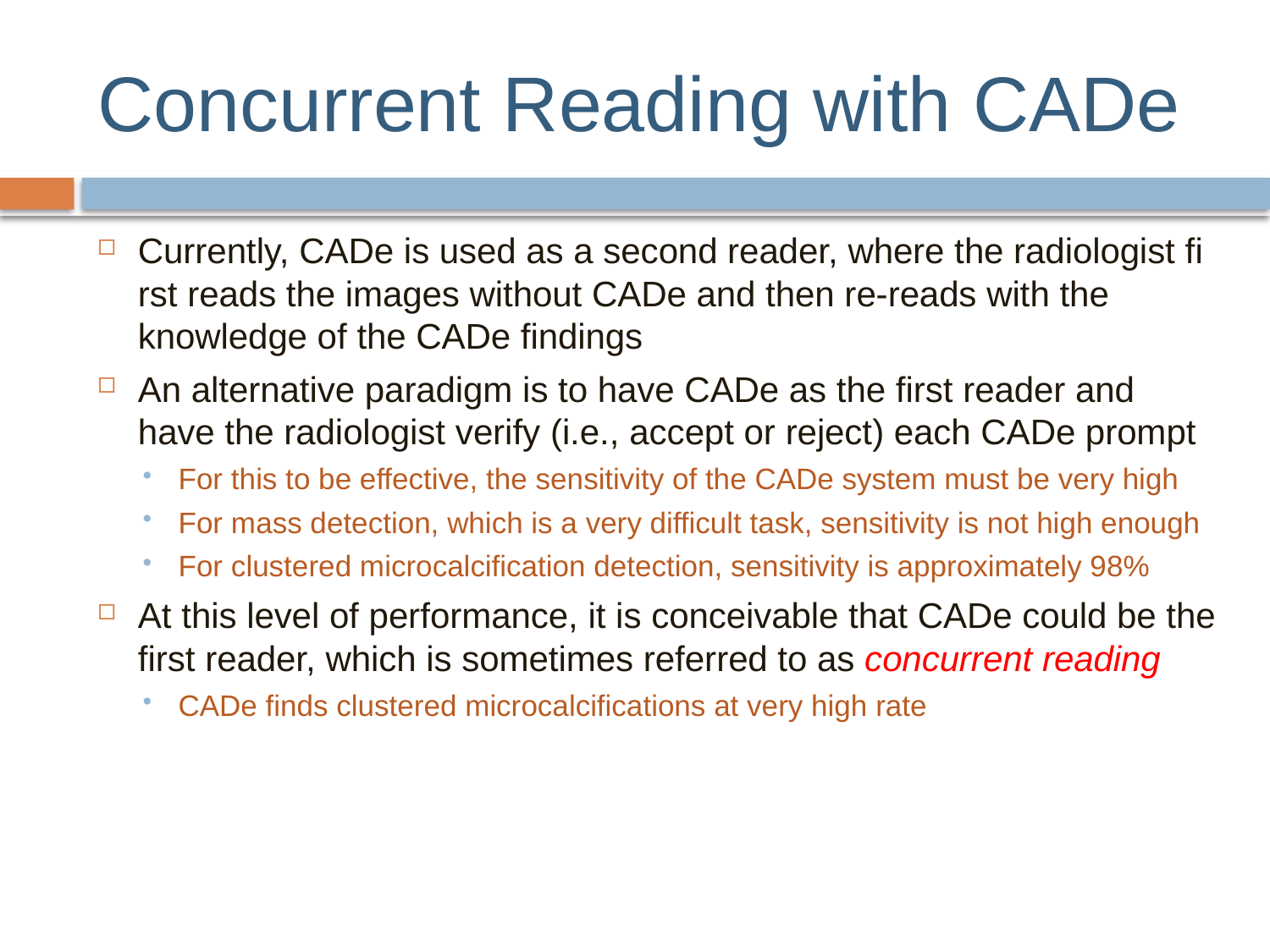

# Concurrent Reading with CADe
Currently, CADe is used as a second reader, where the radiologist fi rst reads the images without CADe and then re-reads with the knowledge of the CADe findings
An alternative paradigm is to have CADe as the first reader and have the radiologist verify (i.e., accept or reject) each CADe prompt
For this to be effective, the sensitivity of the CADe system must be very high
For mass detection, which is a very difficult task, sensitivity is not high enough
For clustered microcalcification detection, sensitivity is approximately 98%
At this level of performance, it is conceivable that CADe could be the first reader, which is sometimes referred to as concurrent reading
CADe finds clustered microcalcifications at very high rate